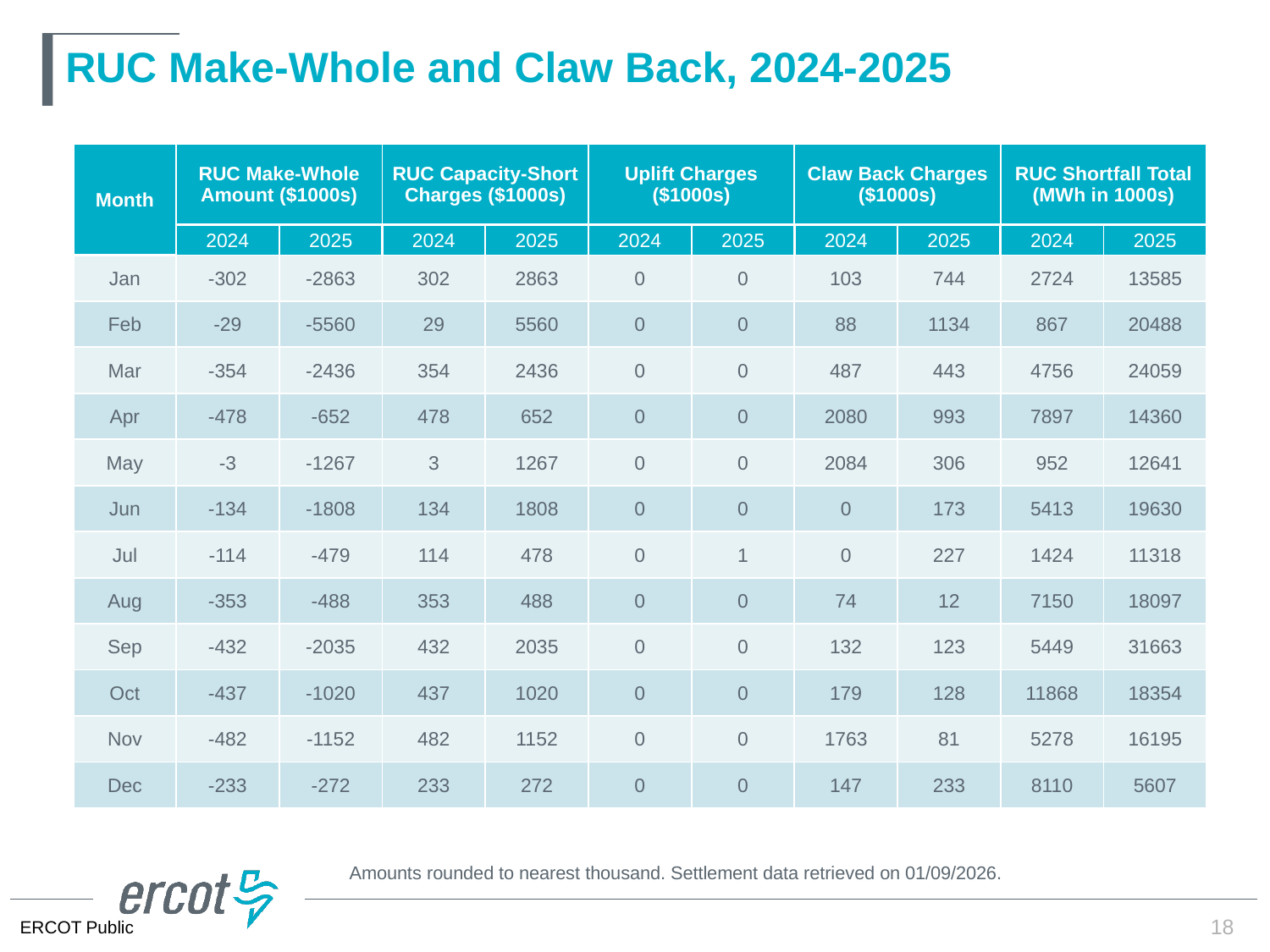

# RUC Make-Whole and Claw Back, 2024-2025
| Month | RUC Make-Whole Amount ($1000s) |  | RUC Capacity-Short Charges ($1000s) |  | Uplift Charges ($1000s) |  | Claw Back Charges ($1000s) |  | RUC Shortfall Total (MWh in 1000s) |  |
| --- | --- | --- | --- | --- | --- | --- | --- | --- | --- | --- |
|  | 2024 | 2025 | 2024 | 2025 | 2024 | 2025 | 2024 | 2025 | 2024 | 2025 |
| Jan | -302 | -2863 | 302 | 2863 | 0 | 0 | 103 | 744 | 2724 | 13585 |
| Feb | -29 | -5560 | 29 | 5560 | 0 | 0 | 88 | 1134 | 867 | 20488 |
| Mar | -354 | -2436 | 354 | 2436 | 0 | 0 | 487 | 443 | 4756 | 24059 |
| Apr | -478 | -652 | 478 | 652 | 0 | 0 | 2080 | 993 | 7897 | 14360 |
| May | -3 | -1267 | 3 | 1267 | 0 | 0 | 2084 | 306 | 952 | 12641 |
| Jun | -134 | -1808 | 134 | 1808 | 0 | 0 | 0 | 173 | 5413 | 19630 |
| Jul | -114 | -479 | 114 | 478 | 0 | 1 | 0 | 227 | 1424 | 11318 |
| Aug | -353 | -488 | 353 | 488 | 0 | 0 | 74 | 12 | 7150 | 18097 |
| Sep | -432 | -2035 | 432 | 2035 | 0 | 0 | 132 | 123 | 5449 | 31663 |
| Oct | -437 | -1020 | 437 | 1020 | 0 | 0 | 179 | 128 | 11868 | 18354 |
| Nov | -482 | -1152 | 482 | 1152 | 0 | 0 | 1763 | 81 | 5278 | 16195 |
| Dec | -233 | -272 | 233 | 272 | 0 | 0 | 147 | 233 | 8110 | 5607 |
Amounts rounded to nearest thousand. Settlement data retrieved on 01/09/2026.
18